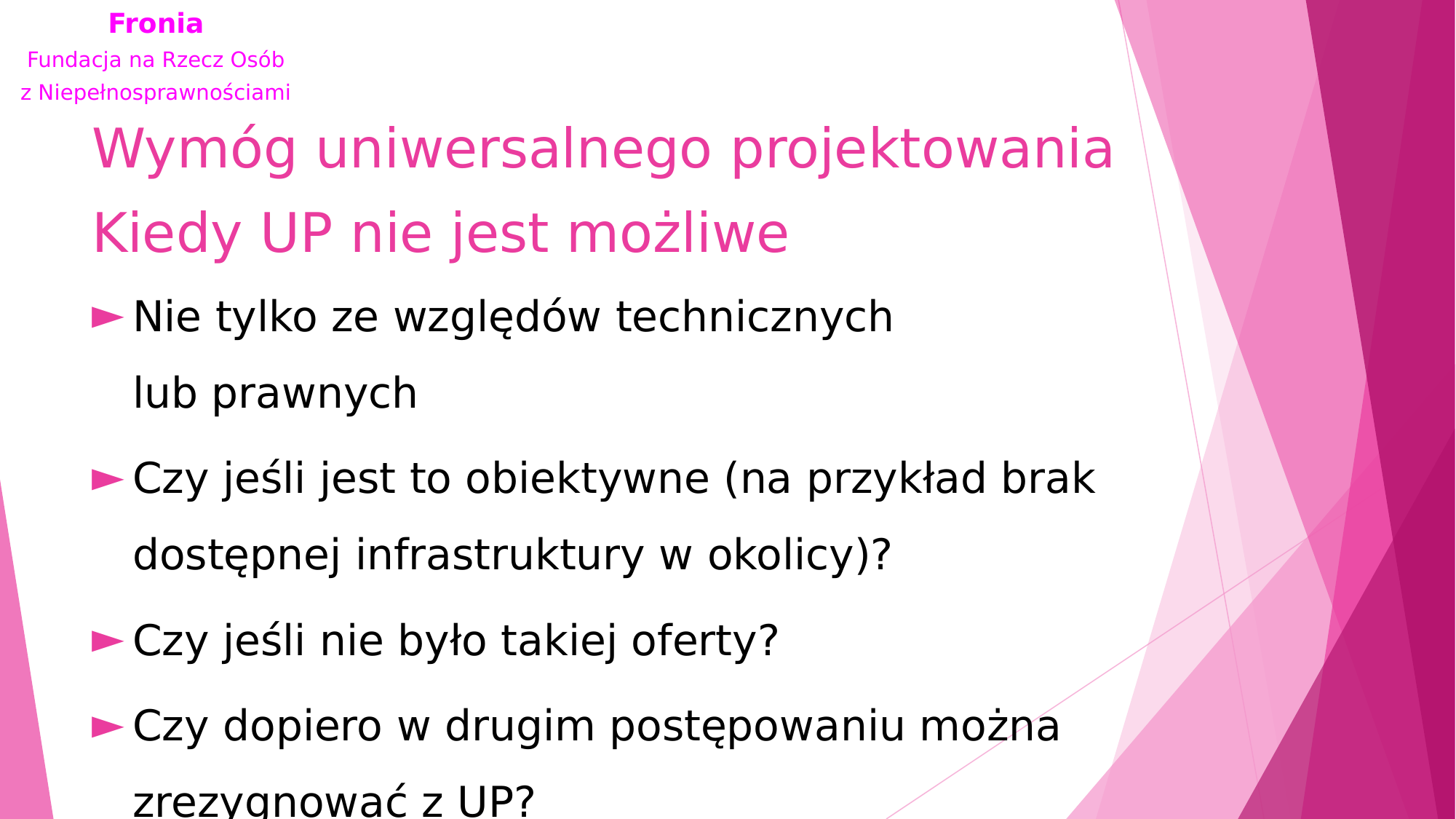

# Wymóg uniwersalnego projektowania Kiedy UP nie jest możliwe
Nie tylko ze względów technicznych lub prawnych
Czy jeśli jest to obiektywne (na przykład brak dostępnej infrastruktury w okolicy)?
Czy jeśli nie było takiej oferty?
Czy dopiero w drugim postępowaniu można zrezygnować z UP?